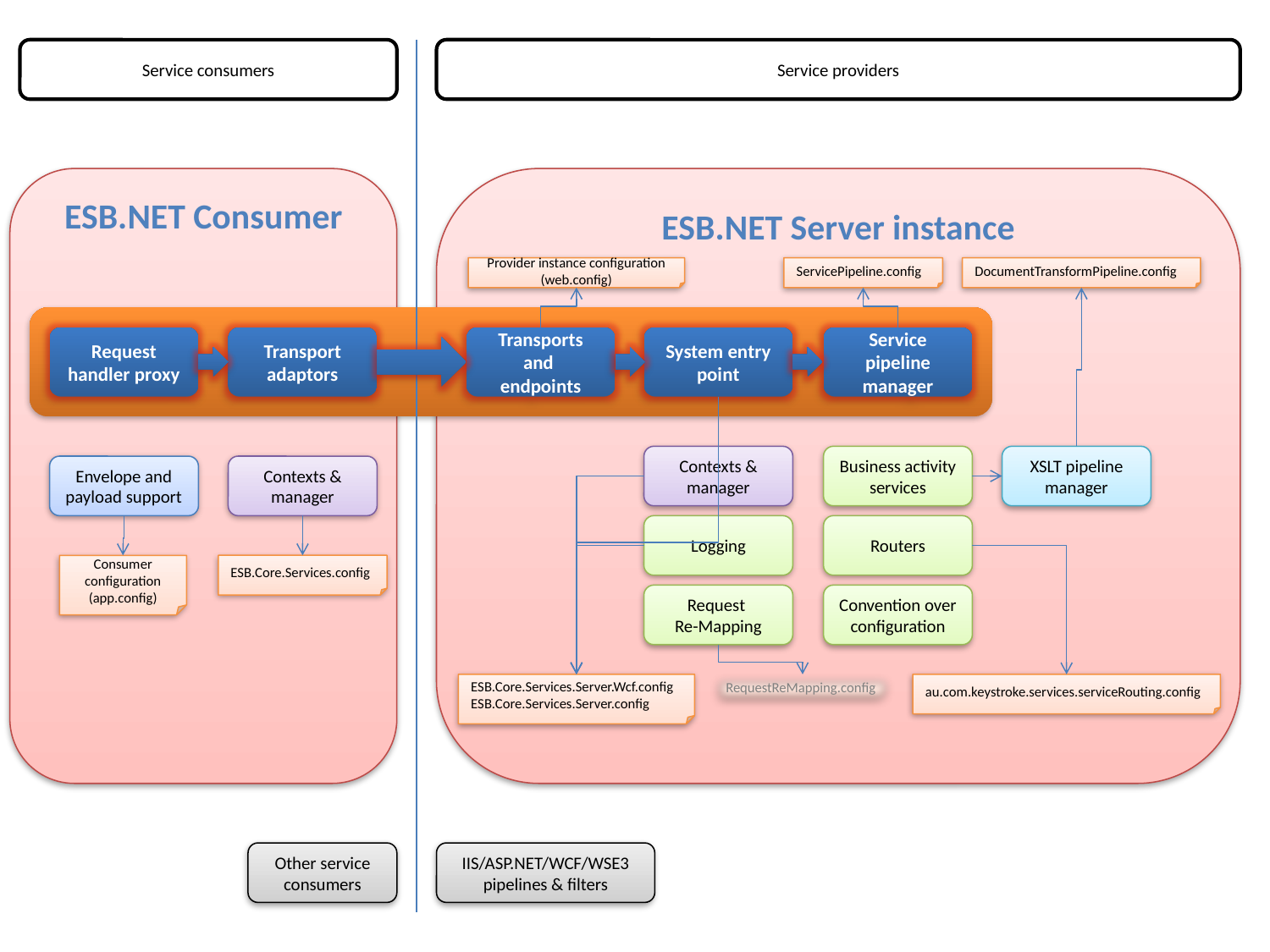

Service consumers
Service providers
ESB.NET Consumer
ESB.NET Server instance
Provider instance configuration
(web.config)
ServicePipeline.config
DocumentTransformPipeline.config

Request handler proxy
Transport adaptors
Transports and
endpoints
System entry point
Service pipeline manager

Contexts & manager
Business activity services
XSLT pipeline manager
Envelope and payload support
Contexts & manager
Logging
Routers
Consumer configuration (app.config)
ESB.Core.Services.config
Request
Re-Mapping
Convention over configuration
ESB.Core.Services.Server.Wcf.config
ESB.Core.Services.Server.config
RequestReMapping.config
au.com.keystroke.services.serviceRouting.config
Other service consumers
IIS/ASP.NET/WCF/WSE3 pipelines & filters